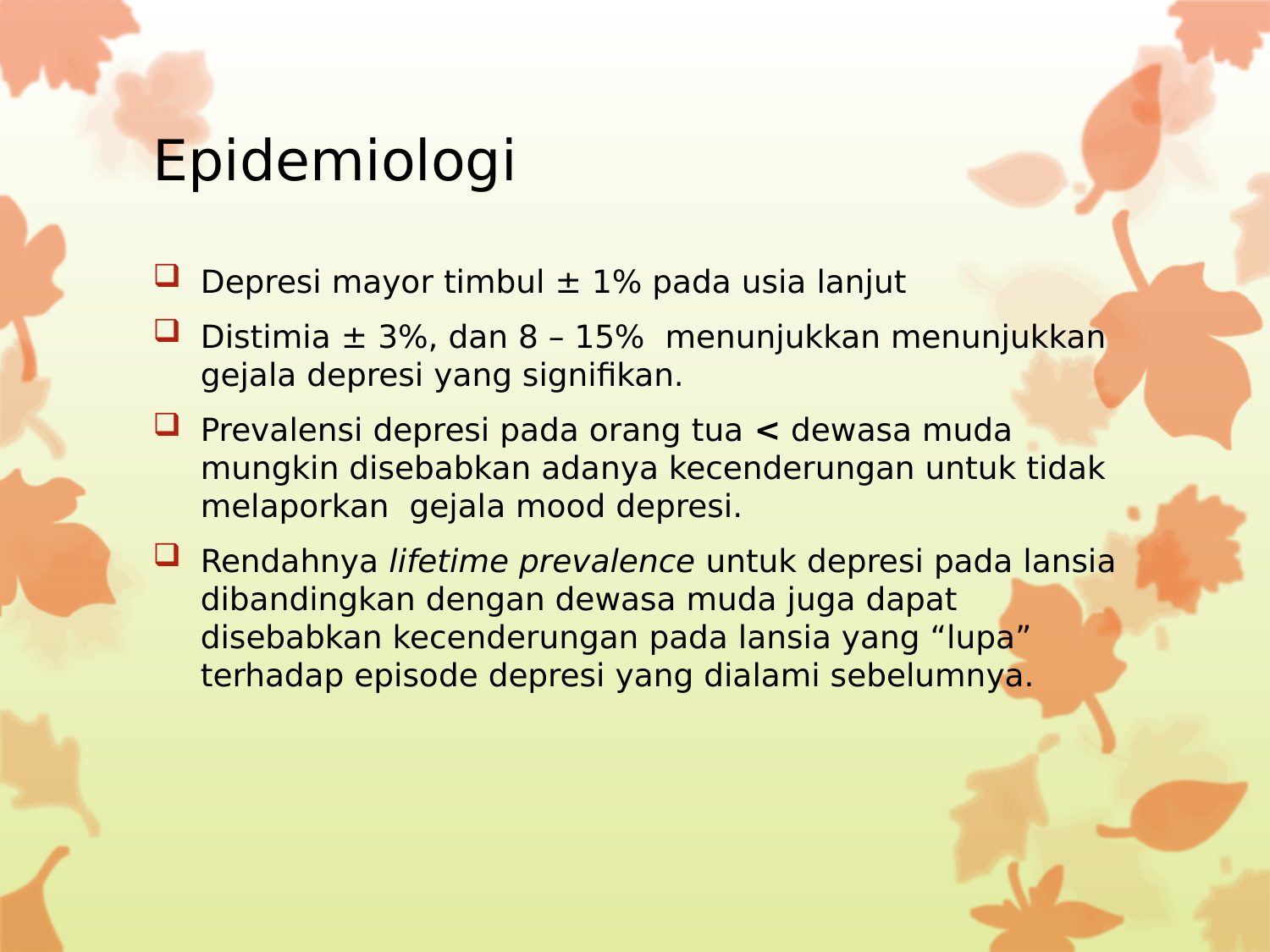

# Epidemiologi
Depresi mayor timbul ± 1% pada usia lanjut
Distimia ± 3%, dan 8 – 15%  menunjukkan menunjukkan gejala depresi yang signifikan.
Prevalensi depresi pada orang tua < dewasa muda mungkin disebabkan adanya kecenderungan untuk tidak melaporkan  gejala mood depresi.
Rendahnya lifetime prevalence untuk depresi pada lansia dibandingkan dengan dewasa muda juga dapat disebabkan kecenderungan pada lansia yang “lupa” terhadap episode depresi yang dialami sebelumnya.